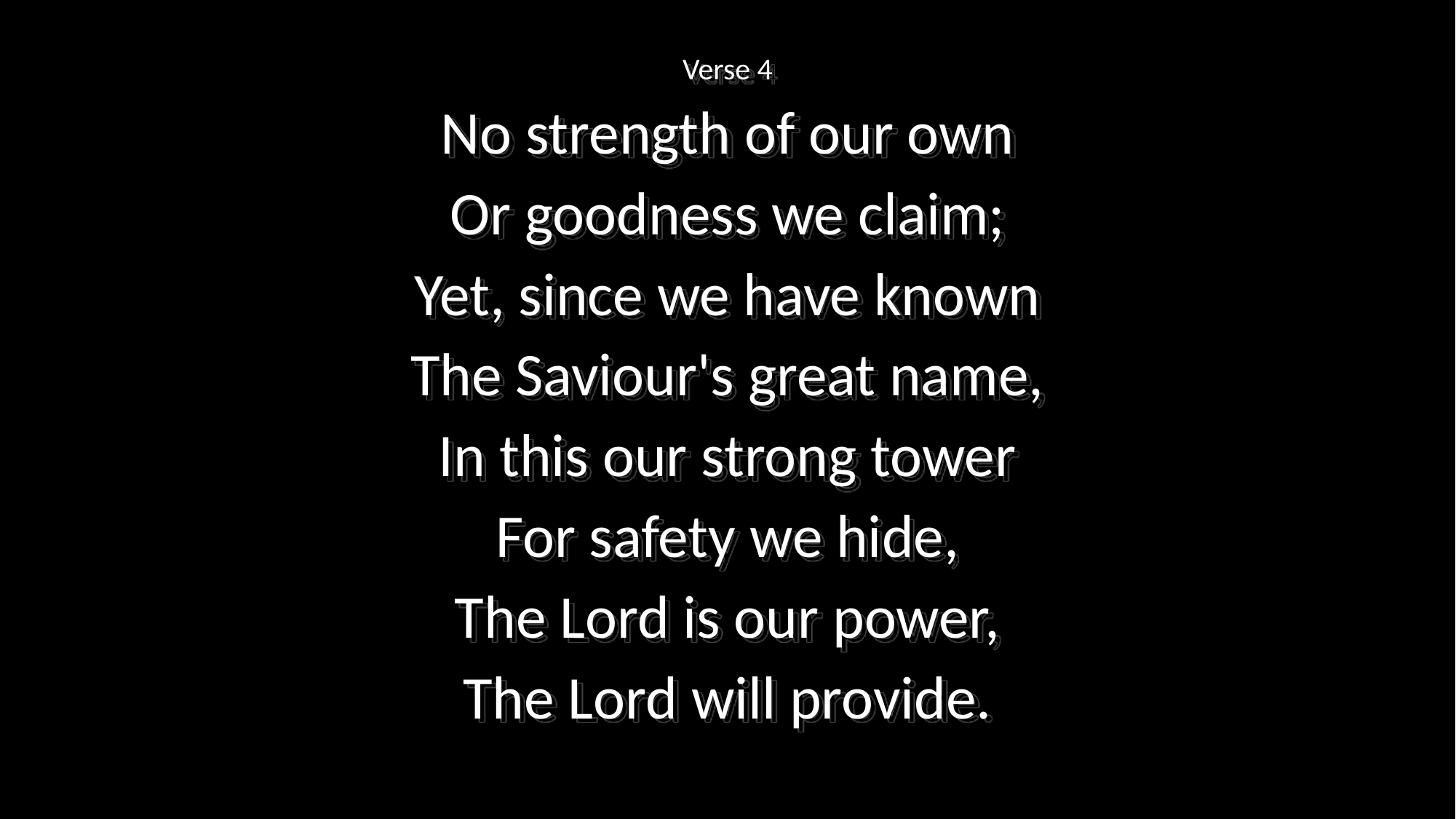

Verse 4
No strength of our own
Or goodness we claim;
Yet, since we have known
The Saviour's great name,
In this our strong tower
For safety we hide,
The Lord is our power,
The Lord will provide.